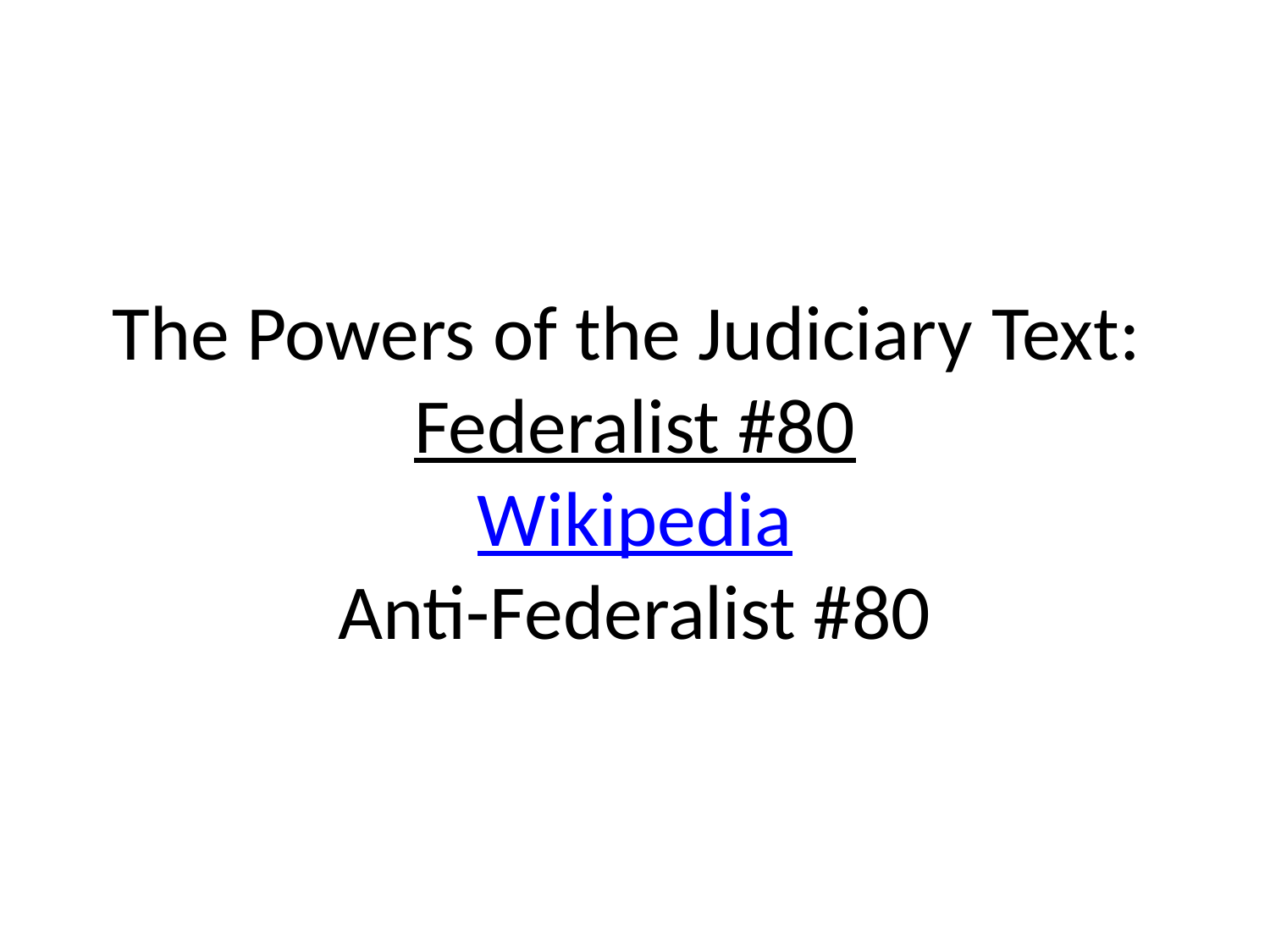

# The Powers of the Judiciary Text: Federalist #80 Wikipedia Anti-Federalist #80